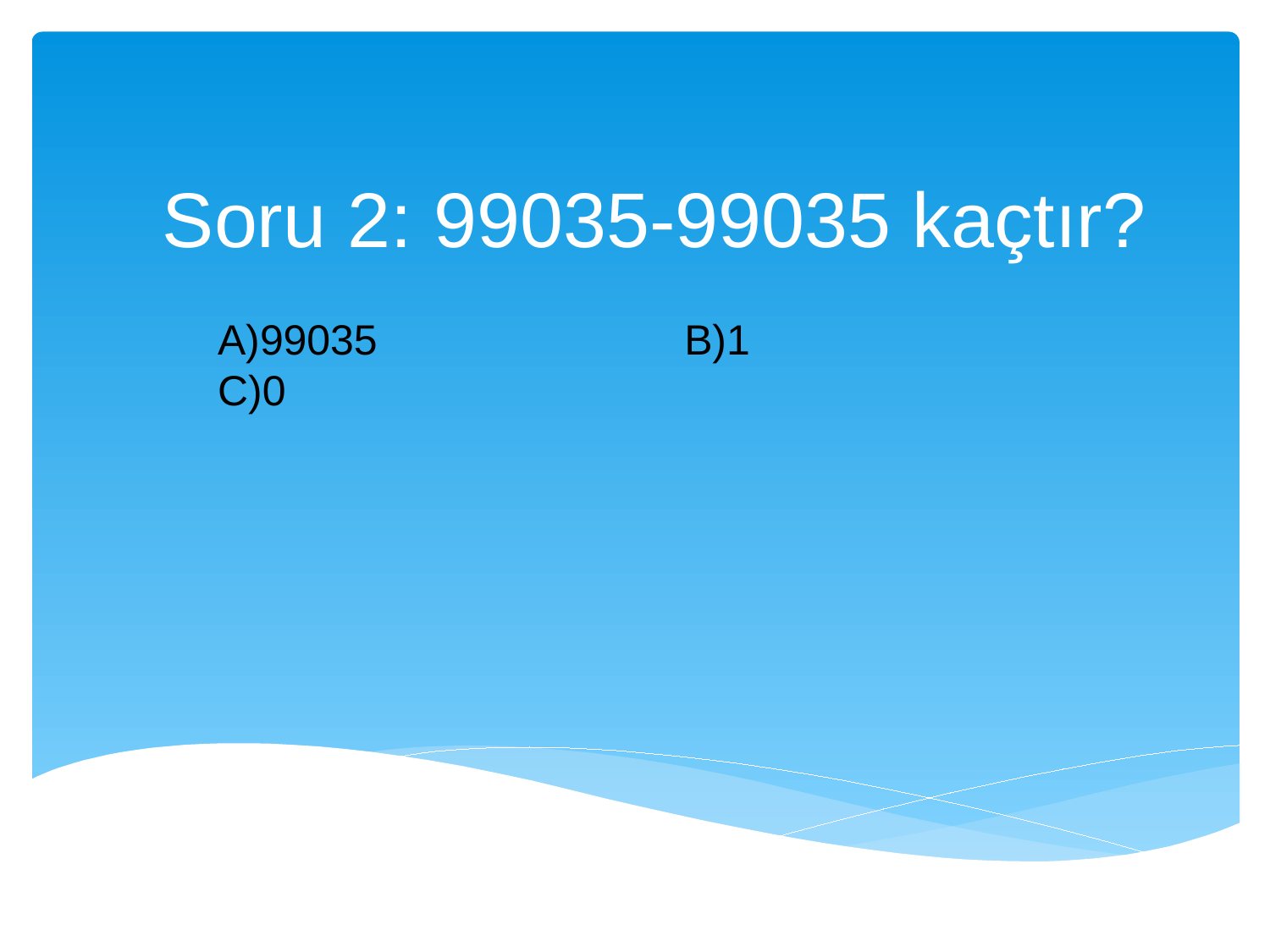

# Soru 2: 99035-99035 kaçtır?
A)99035                          B)1                         C)0